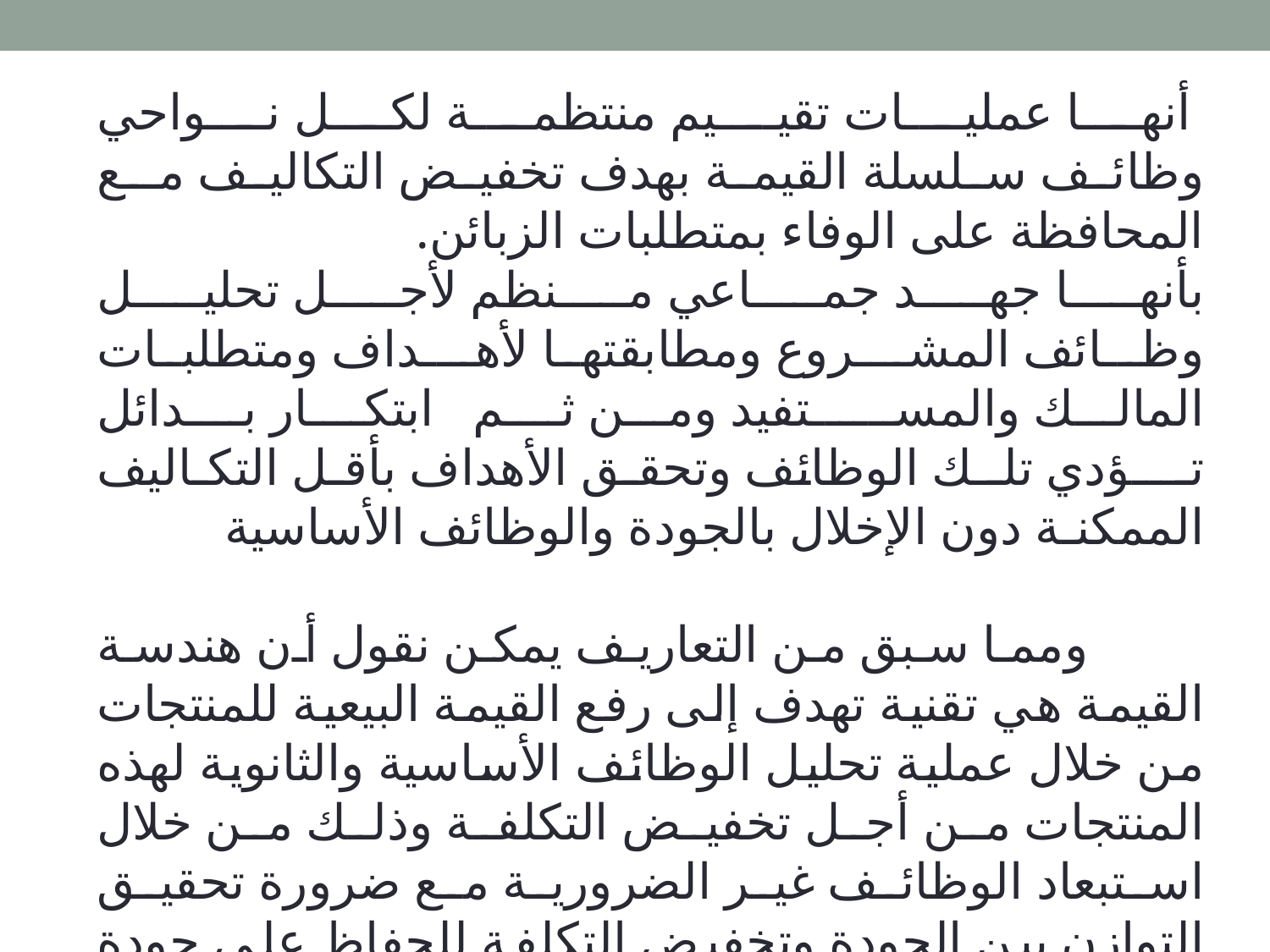

أنهـــا عمليـــات تقيـــيم منتظمـــة لكـــل نـــواحي وظائف سلسلة القيمة بهدف تخفيض التكاليف مـع المحافظة على الوفاء بمتطلبات الزبائن.
بأنهـــا جهـــد جمـــاعي مـــنظم لأجـــل تحليـــل وظــائف المشـــروع ومطابقتهـا لأهـــداف ومتطلبـات المالــك والمســـــتفيد ومــن ثـــم   ابتكـــار بـــدائل تــــؤدي تلــك الوظائف وتحقـق الأهداف بأقـل التكـاليف الممكنـة دون الإخلال بالجودة والوظائف الأساسية

         ومما سبق من التعاريف يمكن نقول أن هندسة القيمة هي تقنية تهدف إلى رفع القيمة البيعية للمنتجات من خلال عملية تحليل الوظائف الأساسية والثانوية لهذه المنتجات من أجل تخفيض التكلفة وذلك من خلال استبعاد الوظائف غير الضرورية مع ضرورة تحقيق التوازن بين الجودة وتخفيض التكلفة للحفاظ على جودة التصميم وعدم الإخلال بالمواصفات الأساسية للمنتج.